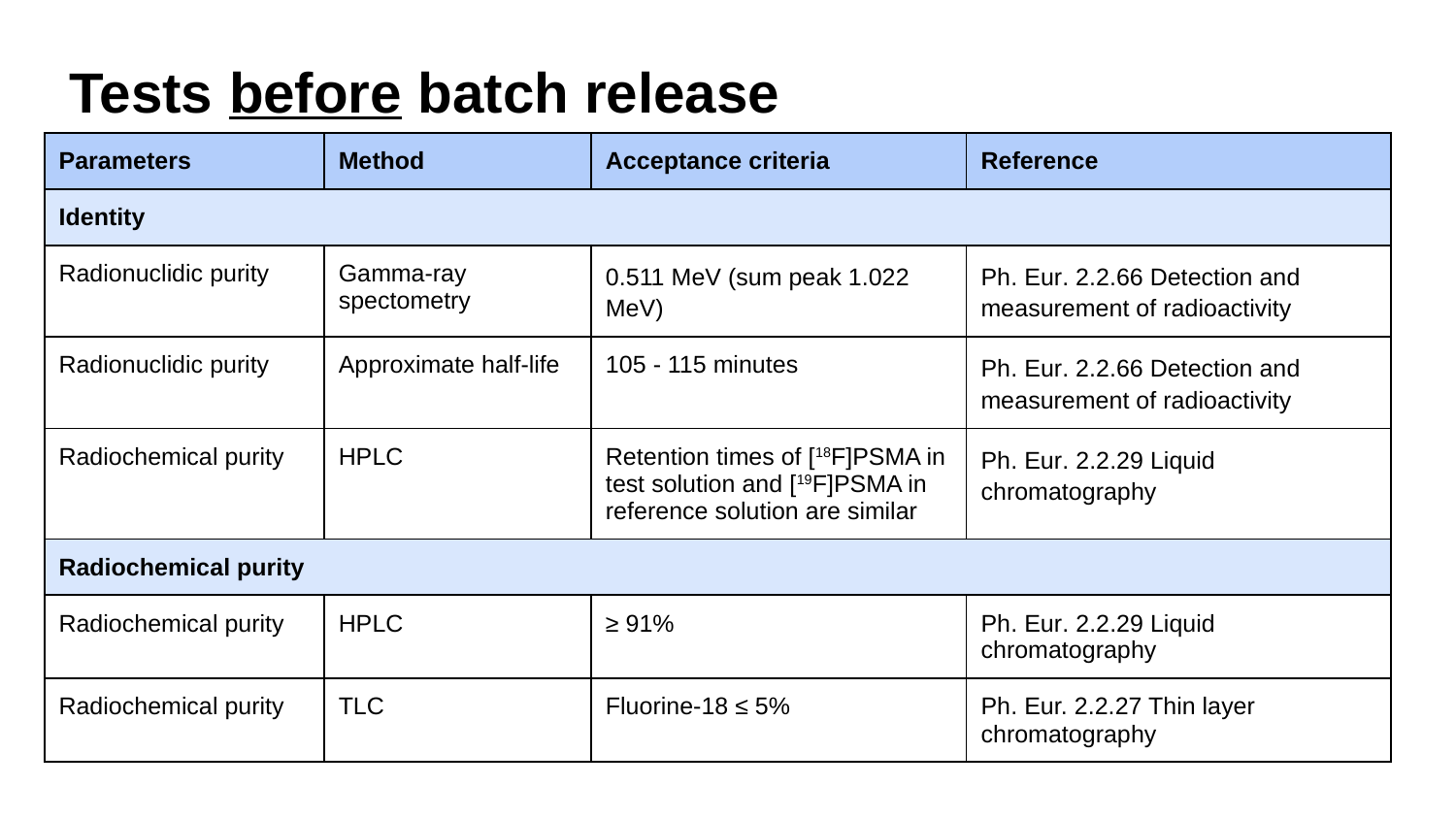

# Tests before batch release
| Parameters | Method | Acceptance criteria | Reference |
| --- | --- | --- | --- |
| Identity |  |  |  |
| Radionuclidic purity | Gamma-ray spectometry | 0.511 MeV (sum peak 1.022 MeV) | Ph. Eur. 2.2.66 Detection and measurement of radioactivity |
| Radionuclidic purity | Approximate half-life | 105 - 115 minutes | Ph. Eur. 2.2.66 Detection and measurement of radioactivity |
| Radiochemical purity | HPLC | Retention times of [18F]PSMA in test solution and [19F]PSMA in reference solution are similar | Ph. Eur. 2.2.29 Liquid chromatography |
| Radiochemical purity |  |  |  |
| Radiochemical purity | HPLC | ≥ 91% | Ph. Eur. 2.2.29 Liquid chromatography |
| Radiochemical purity | TLC | Fluorine-18 ≤ 5% | Ph. Eur. 2.2.27 Thin layer chromatography |